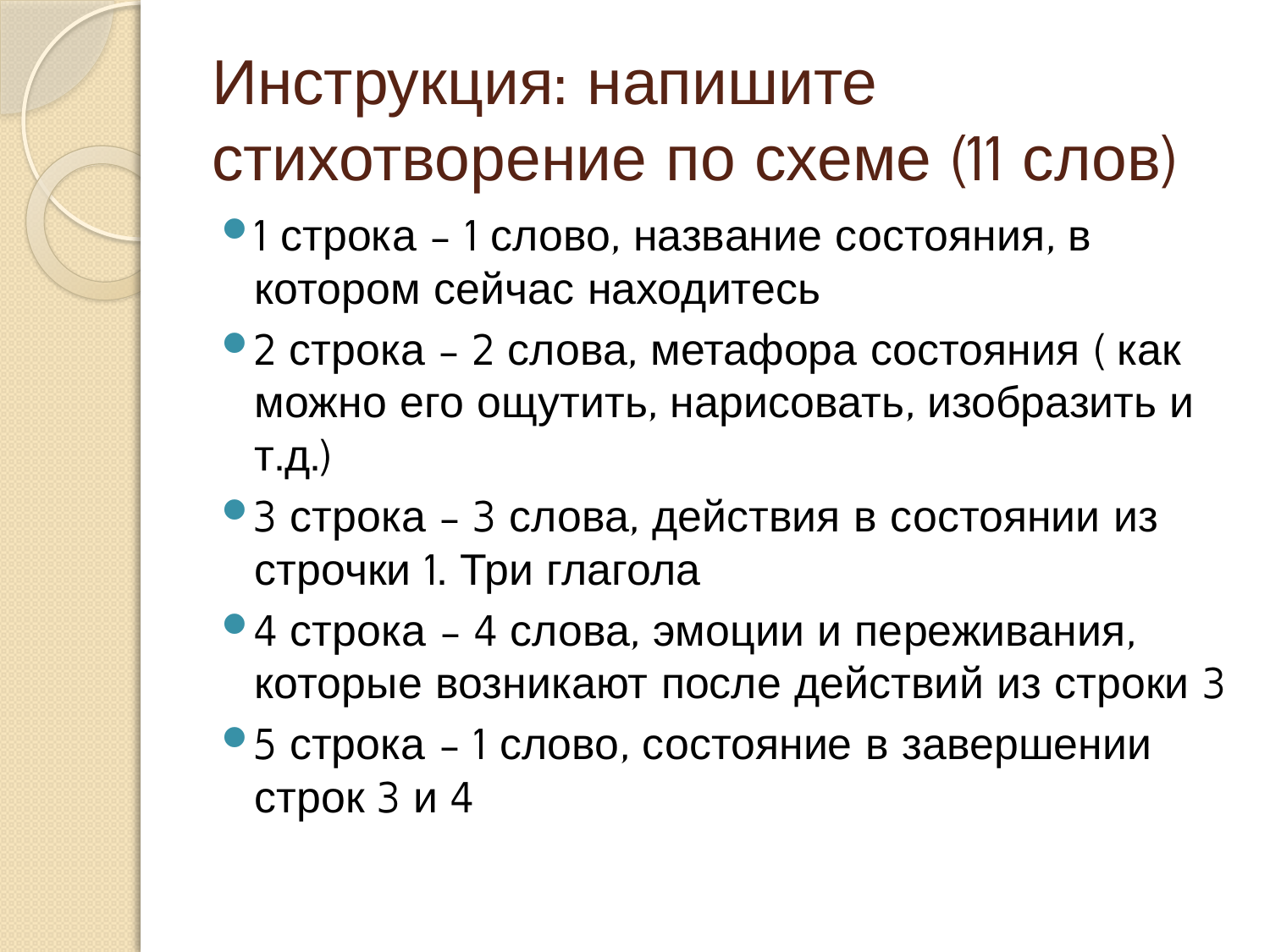

# Инструкция: напишите стихотворение по схеме (11 слов)
1 строка – 1 слово, название состояния, в котором сейчас находитесь
2 строка – 2 слова, метафора состояния ( как можно его ощутить, нарисовать, изобразить и т.д.)
3 строка – 3 слова, действия в состоянии из строчки 1. Три глагола
4 строка – 4 слова, эмоции и переживания, которые возникают после действий из строки 3
5 строка – 1 слово, состояние в завершении строк 3 и 4